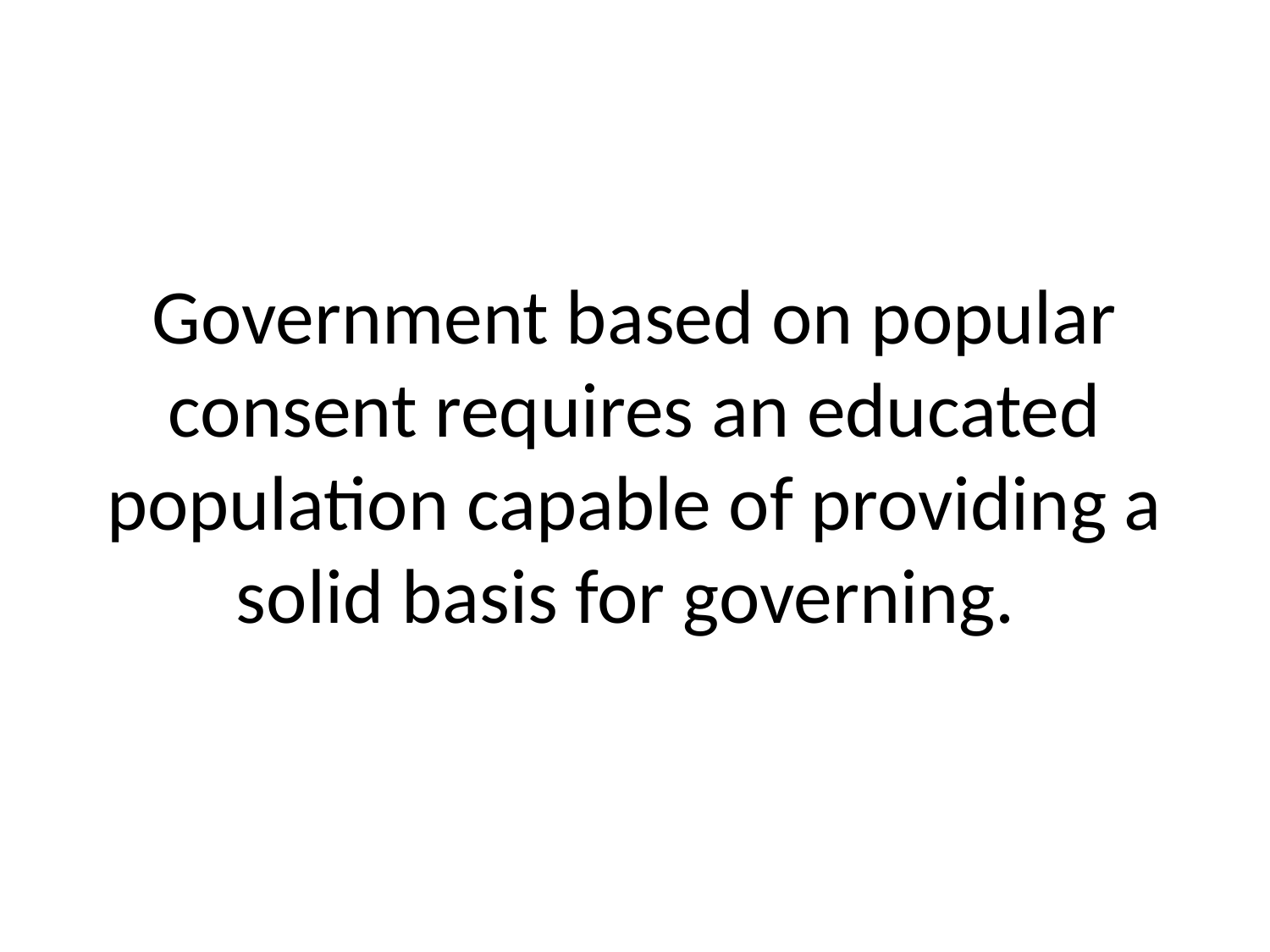

# Government based on popular consent requires an educated population capable of providing a solid basis for governing.